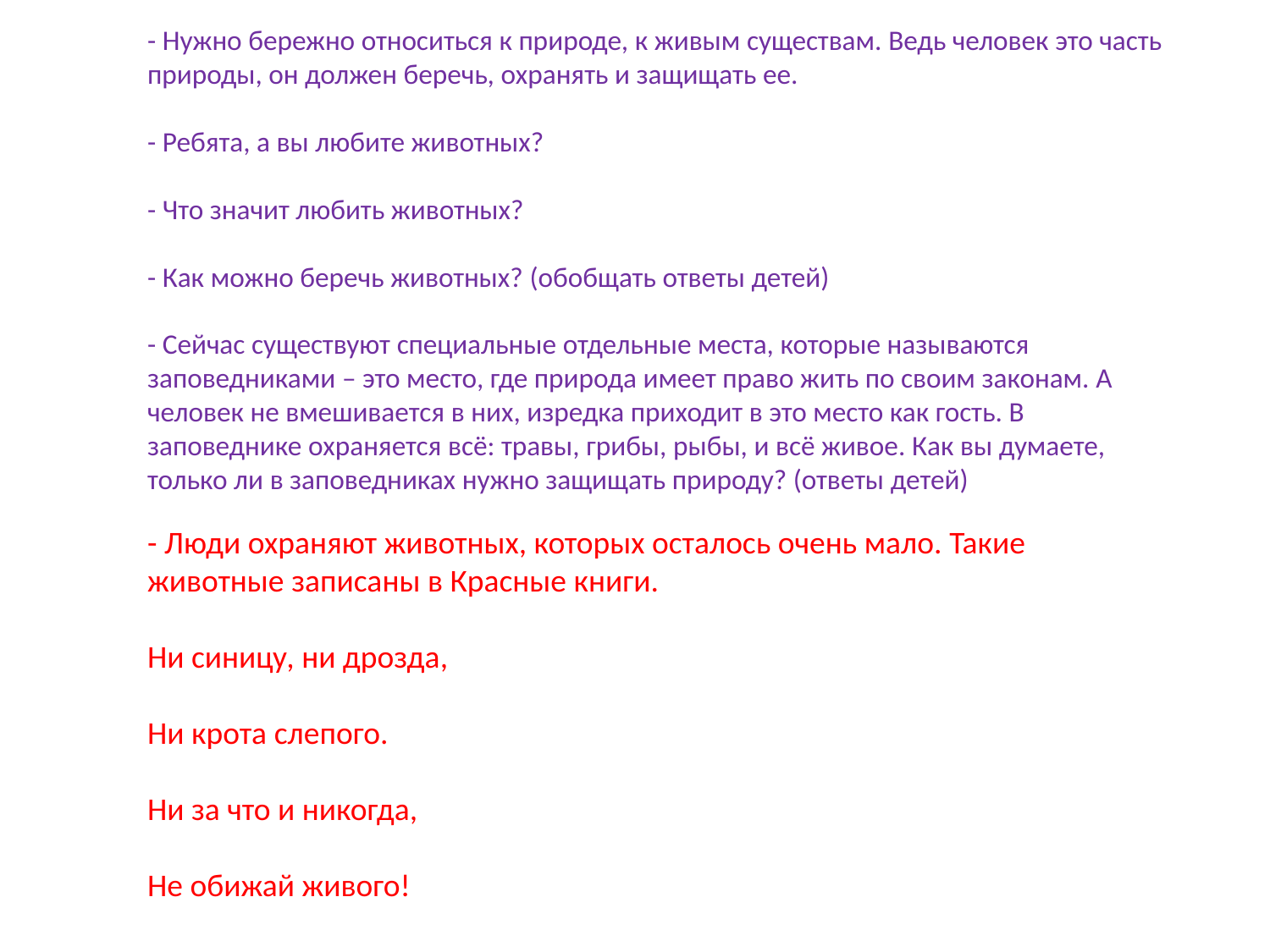

- Нужно бережно относиться к природе, к живым существам. Ведь человек это часть природы, он должен беречь, охранять и защищать ее.

- Ребята, а вы любите животных?

- Что значит любить животных?

- Как можно беречь животных? (обобщать ответы детей)

- Сейчас существуют специальные отдельные места, которые называются заповедниками – это место, где природа имеет право жить по своим законам. А человек не вмешивается в них, изредка приходит в это место как гость. В заповеднике охраняется всё: травы, грибы, рыбы, и всё живое. Как вы думаете, только ли в заповедниках нужно защищать природу? (ответы детей)

- Люди охраняют животных, которых осталось очень мало. Такие животные записаны в Красные книги.

Ни синицу, ни дрозда,

Ни крота слепого.

Ни за что и никогда,

Не обижай живого!